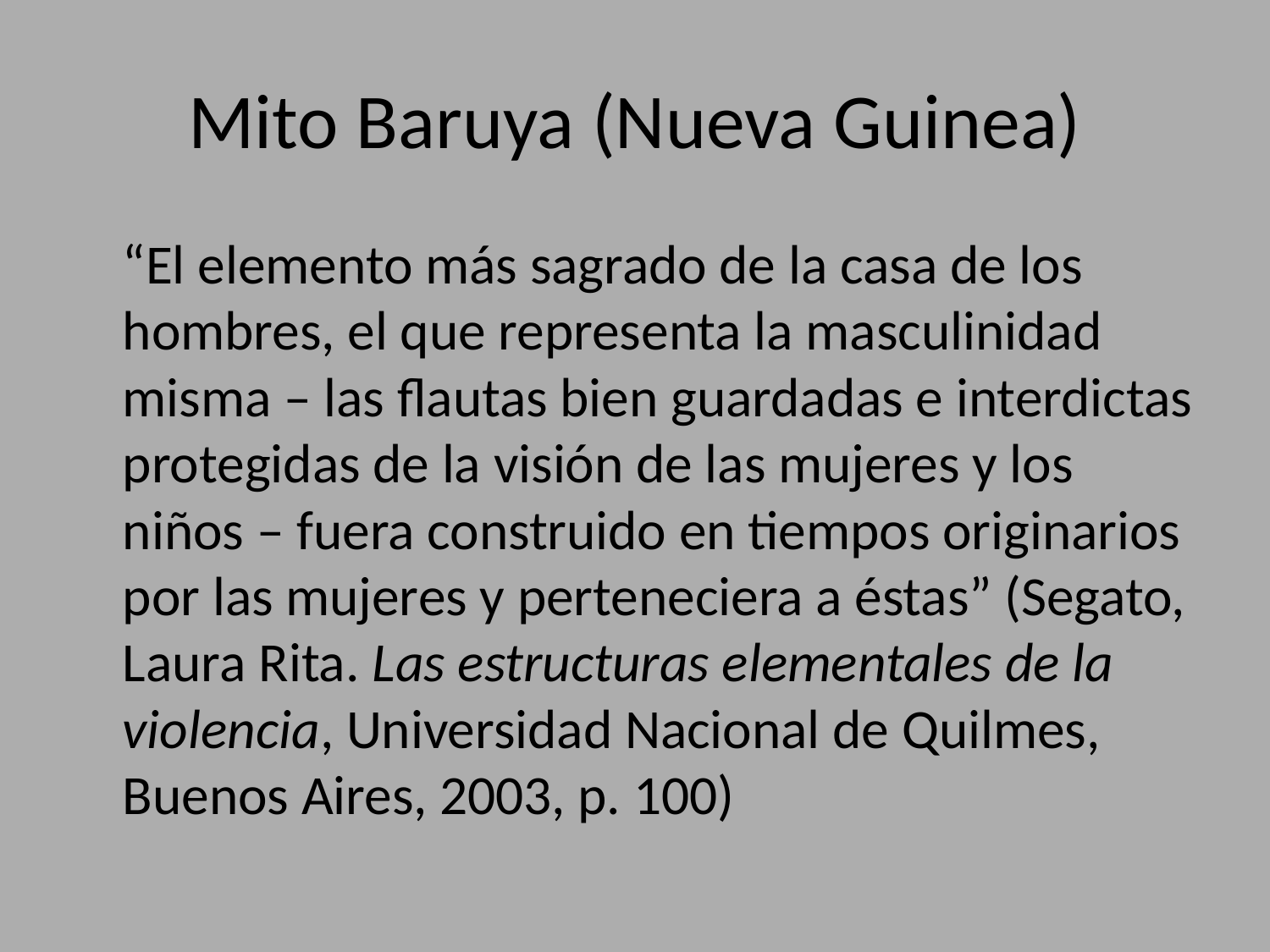

# Mito Baruya (Nueva Guinea)
	“El elemento más sagrado de la casa de los hombres, el que representa la masculinidad misma – las flautas bien guardadas e interdictas protegidas de la visión de las mujeres y los niños – fuera construido en tiempos originarios por las mujeres y perteneciera a éstas” (Segato, Laura Rita. Las estructuras elementales de la violencia, Universidad Nacional de Quilmes, Buenos Aires, 2003, p. 100)